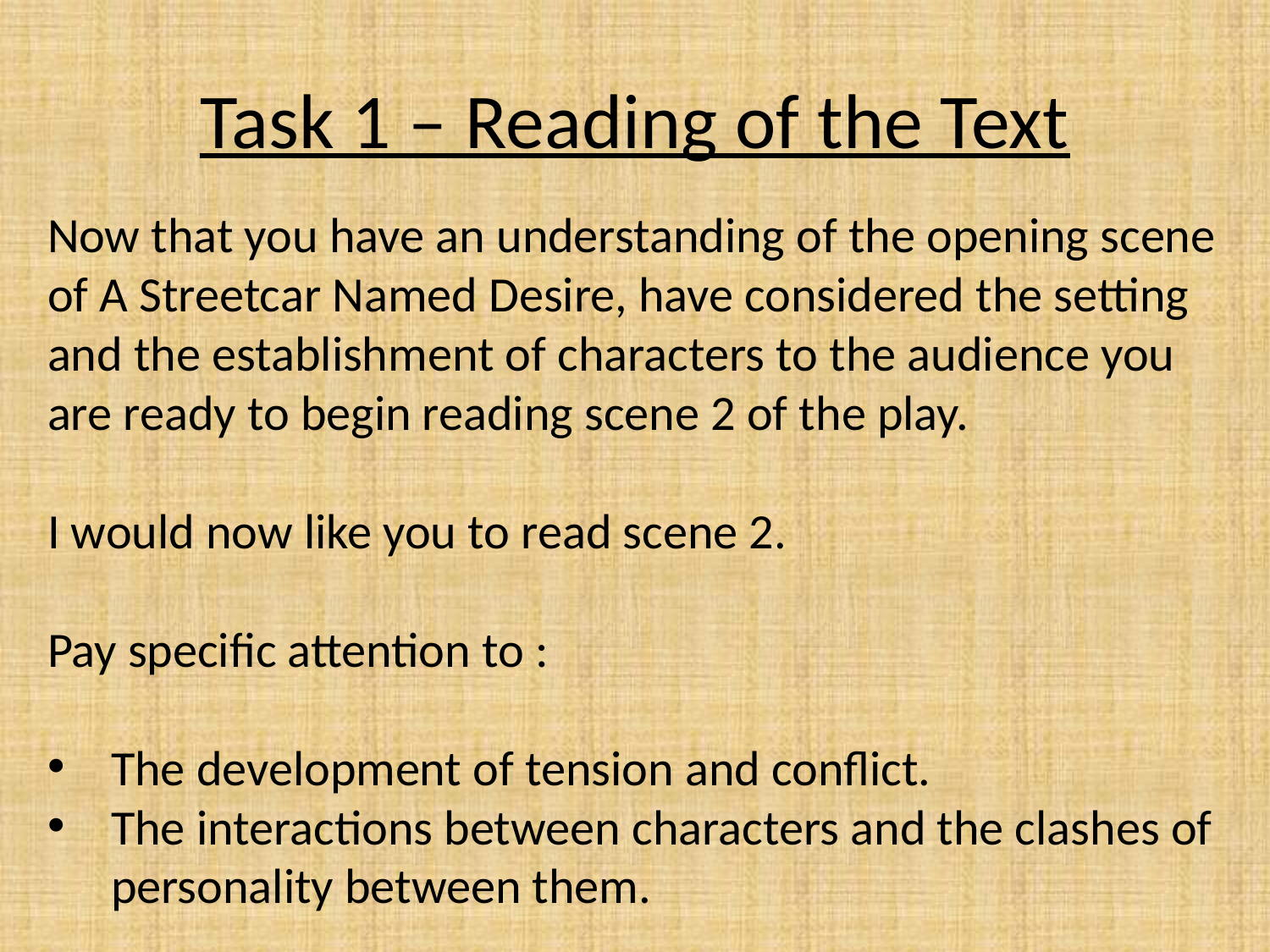

# Task 1 – Reading of the Text
Now that you have an understanding of the opening scene of A Streetcar Named Desire, have considered the setting and the establishment of characters to the audience you are ready to begin reading scene 2 of the play.

I would now like you to read scene 2.

Pay specific attention to :

The development of tension and conflict.
The interactions between characters and the clashes of personality between them.